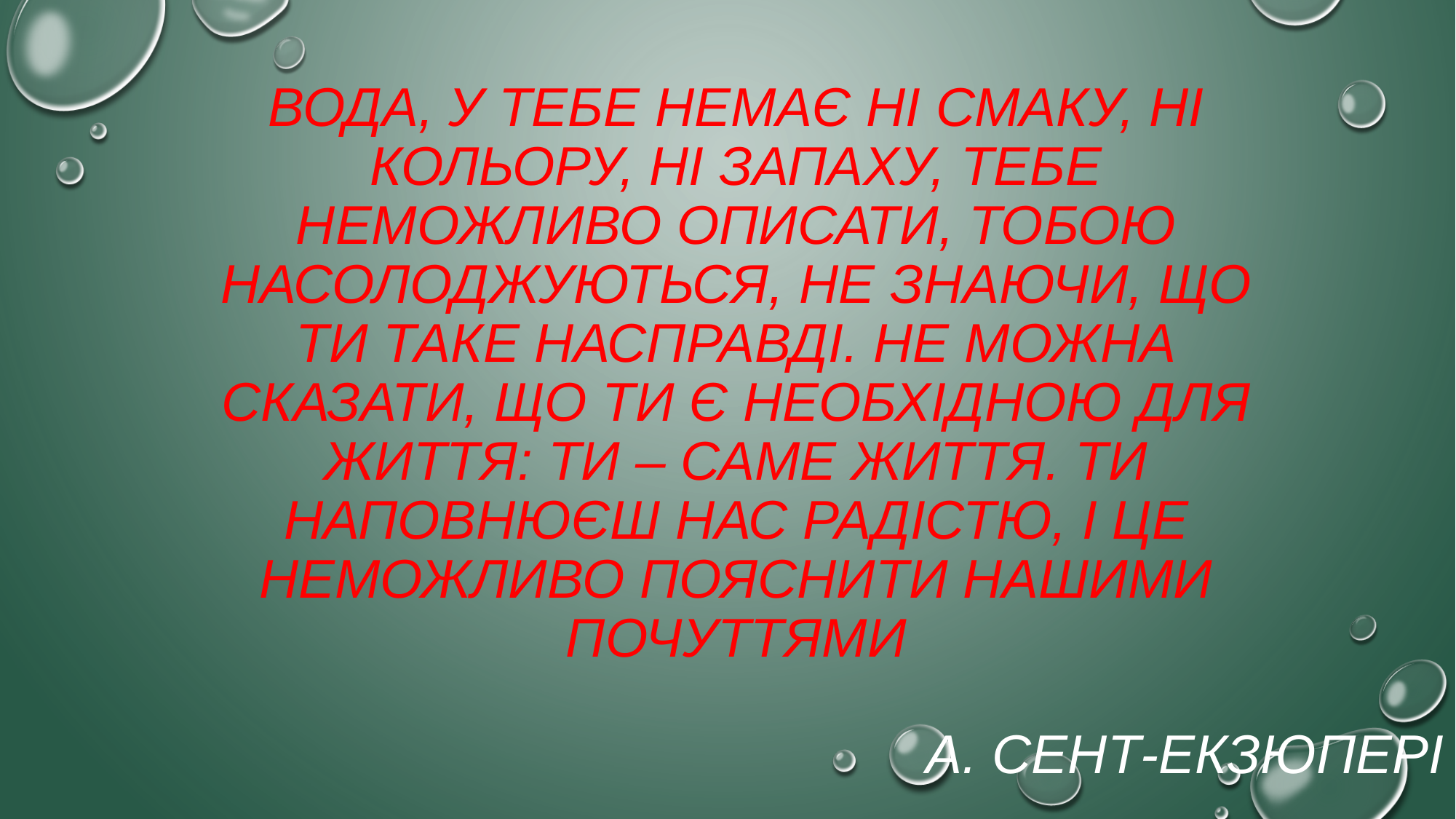

Вода, у тебе немає ні смаку, ні кольору, ні запаху, тебе неможливо описати, тобою насолоджуються, не знаючи, що ти таке насправді. Не можна сказати, що ти є необхідною для життя: ти – саме життя. Ти наповнюєш нас радістю, і це неможливо пояснити нашими почуттями

А. Сент-екзюпері